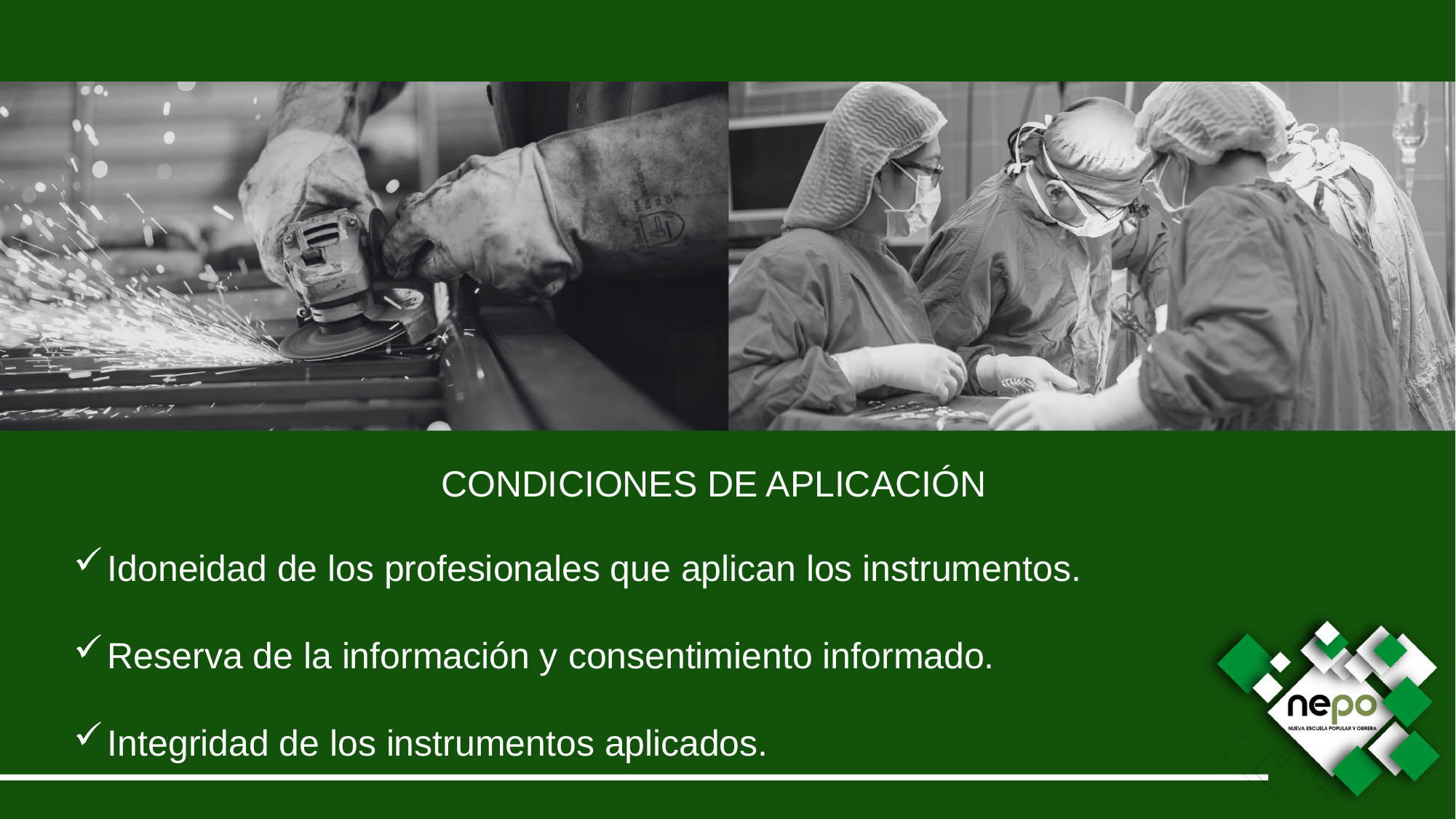

CONDICIONES DE APLICACIÓN
Idoneidad de los profesionales que aplican los instrumentos.

Reserva de la información y consentimiento informado.

Integridad de los instrumentos aplicados.